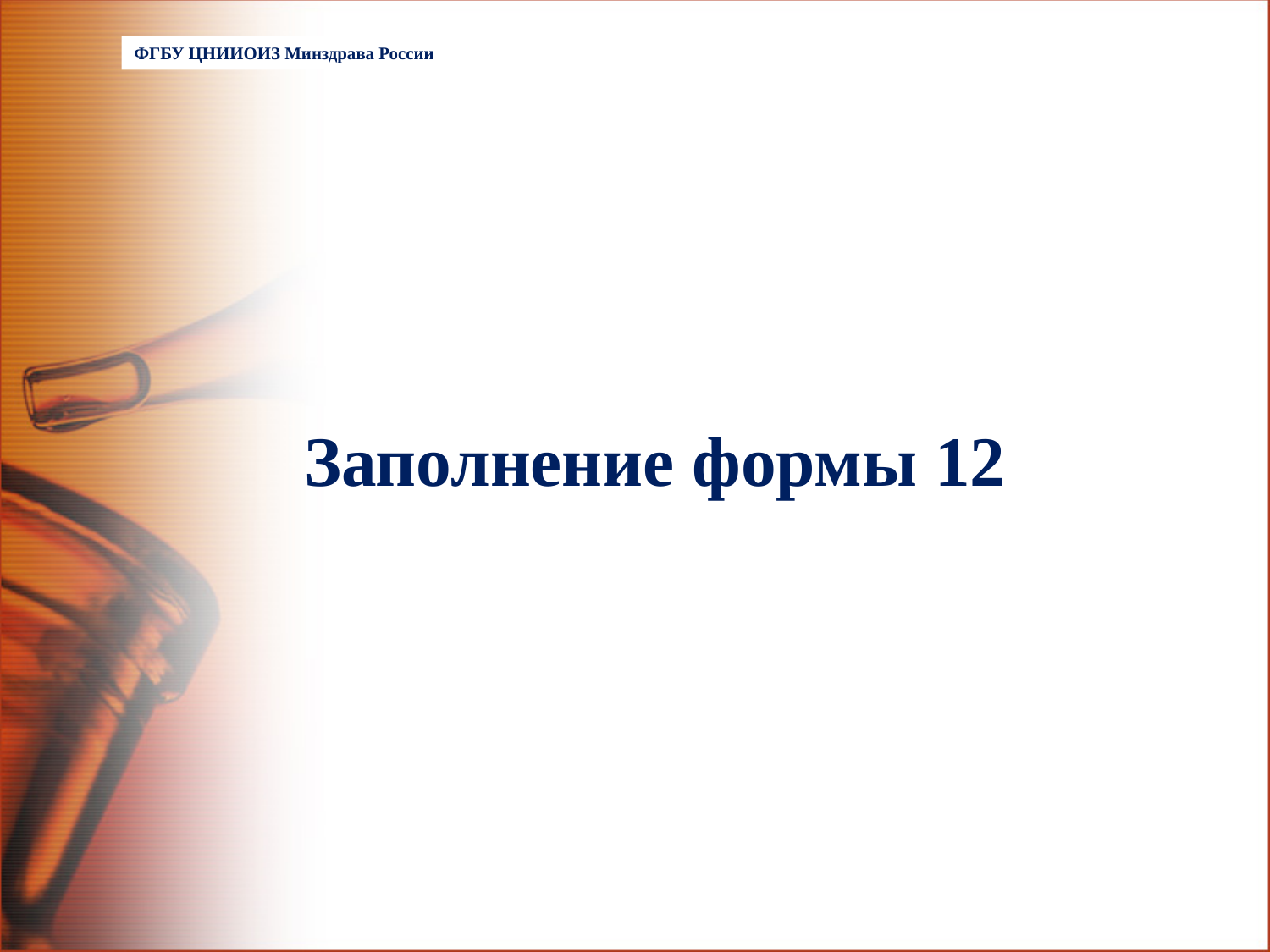

ФГБУ ЦНИИОИЗ Минздрава России

# Заполнение формы 12